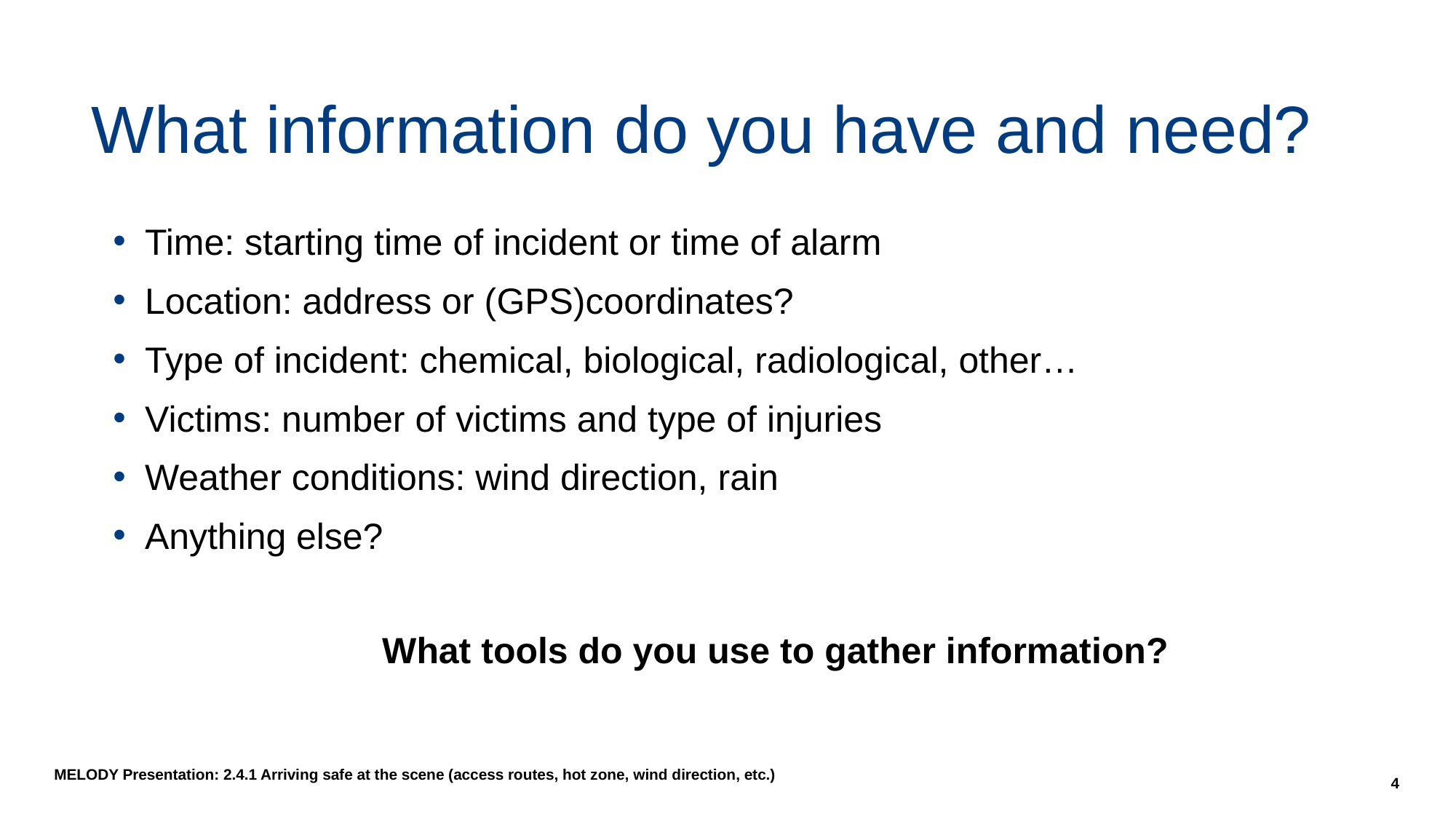

# What information do you have and need?
Time: starting time of incident or time of alarm
Location: address or (GPS)coordinates?
Type of incident: chemical, biological, radiological, other…
Victims: number of victims and type of injuries
Weather conditions: wind direction, rain
Anything else?
What tools do you use to gather information?
MELODY Presentation: 2.4.1 Arriving safe at the scene (access routes, hot zone, wind direction, etc.)

4